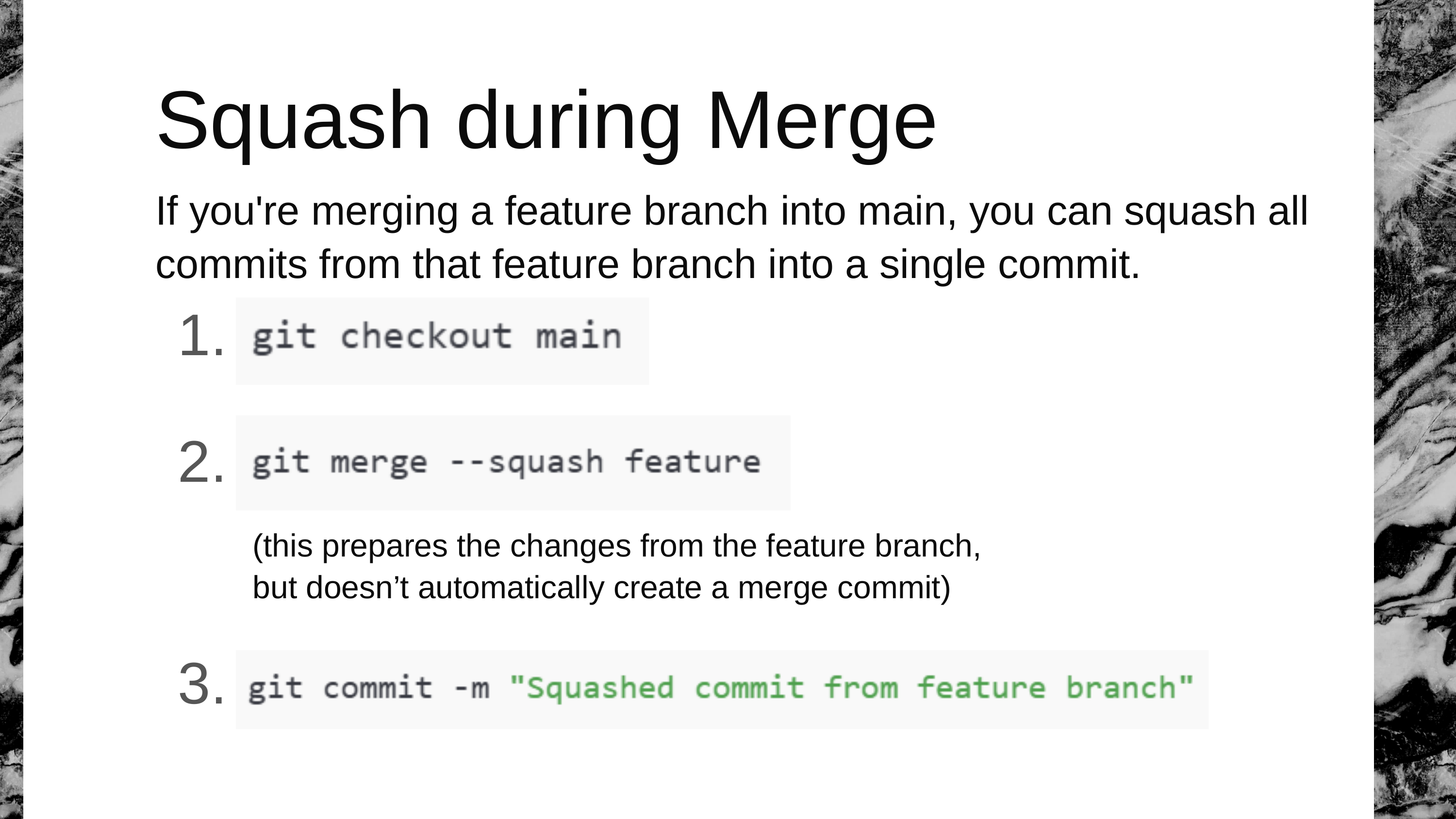

Squash during Merge
If you're merging a feature branch into main, you can squash all commits from that feature branch into a single commit.
1.

2.
(this prepares the changes from the feature branch, but doesn’t automatically create a merge commit)
3.